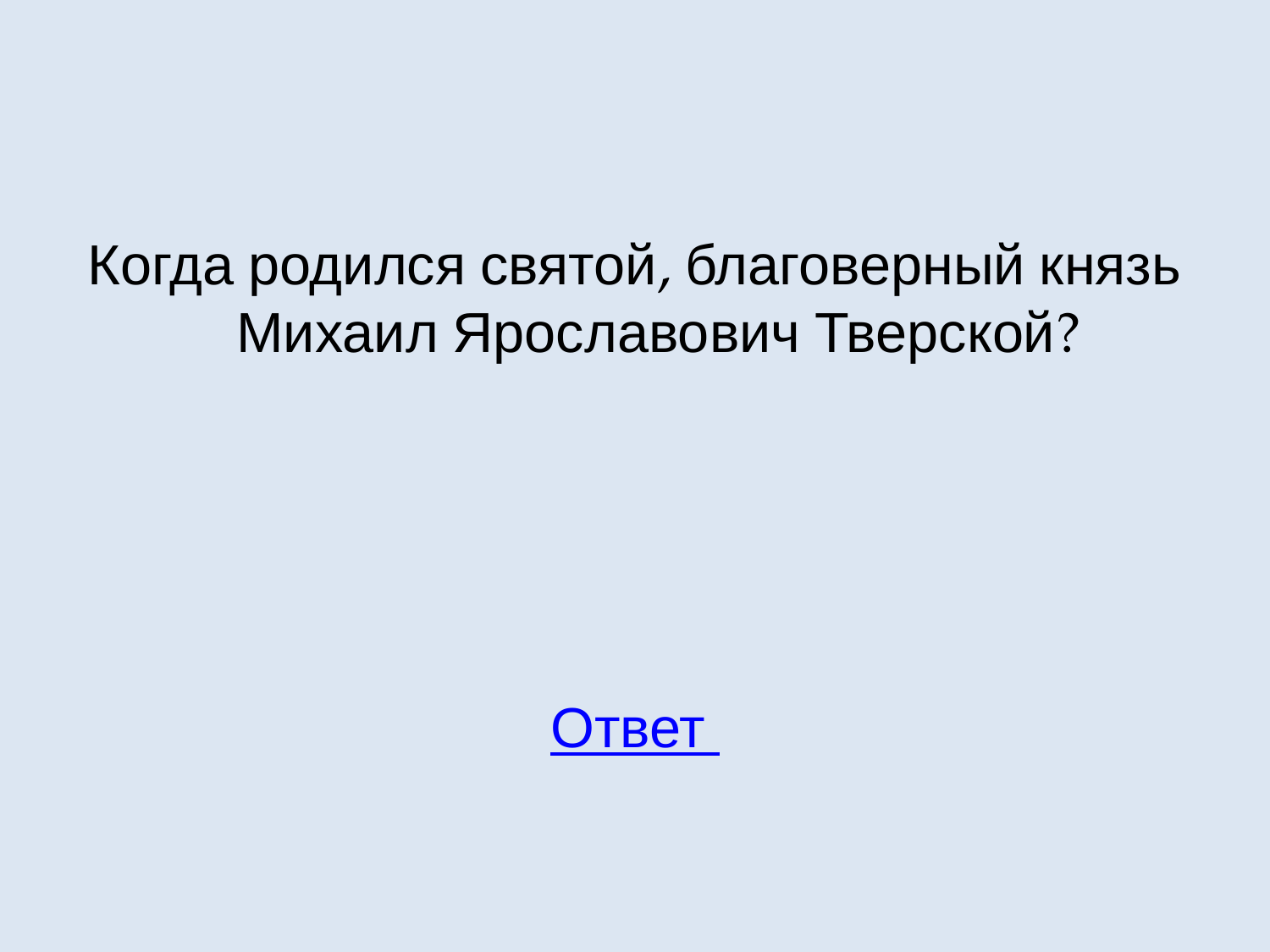

#
Когда родился святой, благоверный князь Михаил Ярославович Тверской?

Ответ